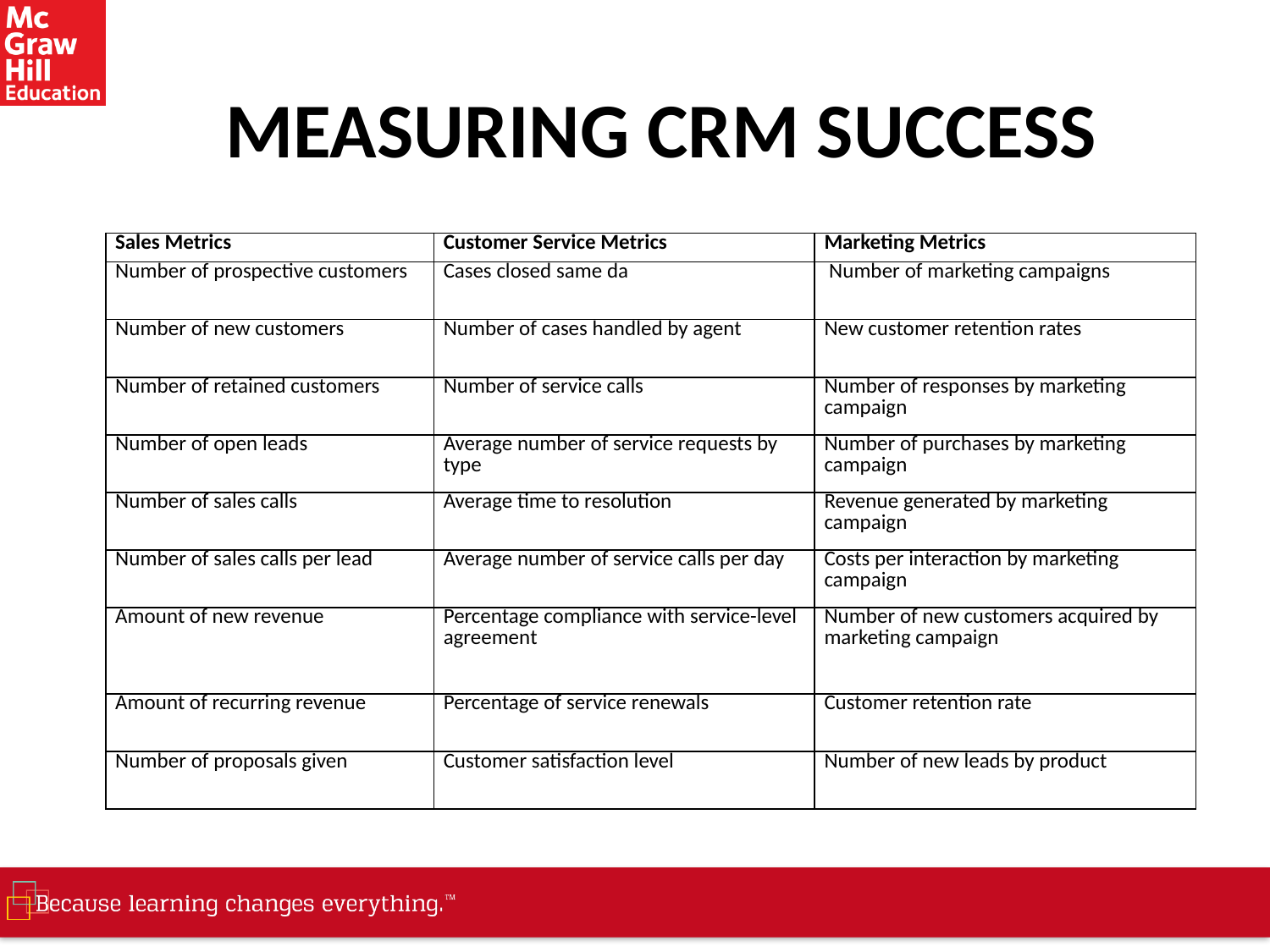

# MEASURING CRM SUCCESS
| Sales Metrics | Customer Service Metrics | Marketing Metrics |
| --- | --- | --- |
| Number of prospective customers | Cases closed same da | Number of marketing campaigns |
| Number of new customers | Number of cases handled by agent | New customer retention rates |
| Number of retained customers | Number of service calls | Number of responses by marketing campaign |
| Number of open leads | Average number of service requests by type | Number of purchases by marketing campaign |
| Number of sales calls | Average time to resolution | Revenue generated by marketing campaign |
| Number of sales calls per lead | Average number of service calls per day | Costs per interaction by marketing campaign |
| Amount of new revenue | Percentage compliance with service-level agreement | Number of new customers acquired by marketing campaign |
| Amount of recurring revenue | Percentage of service renewals | Customer retention rate |
| Number of proposals given | Customer satisfaction level | Number of new leads by product |